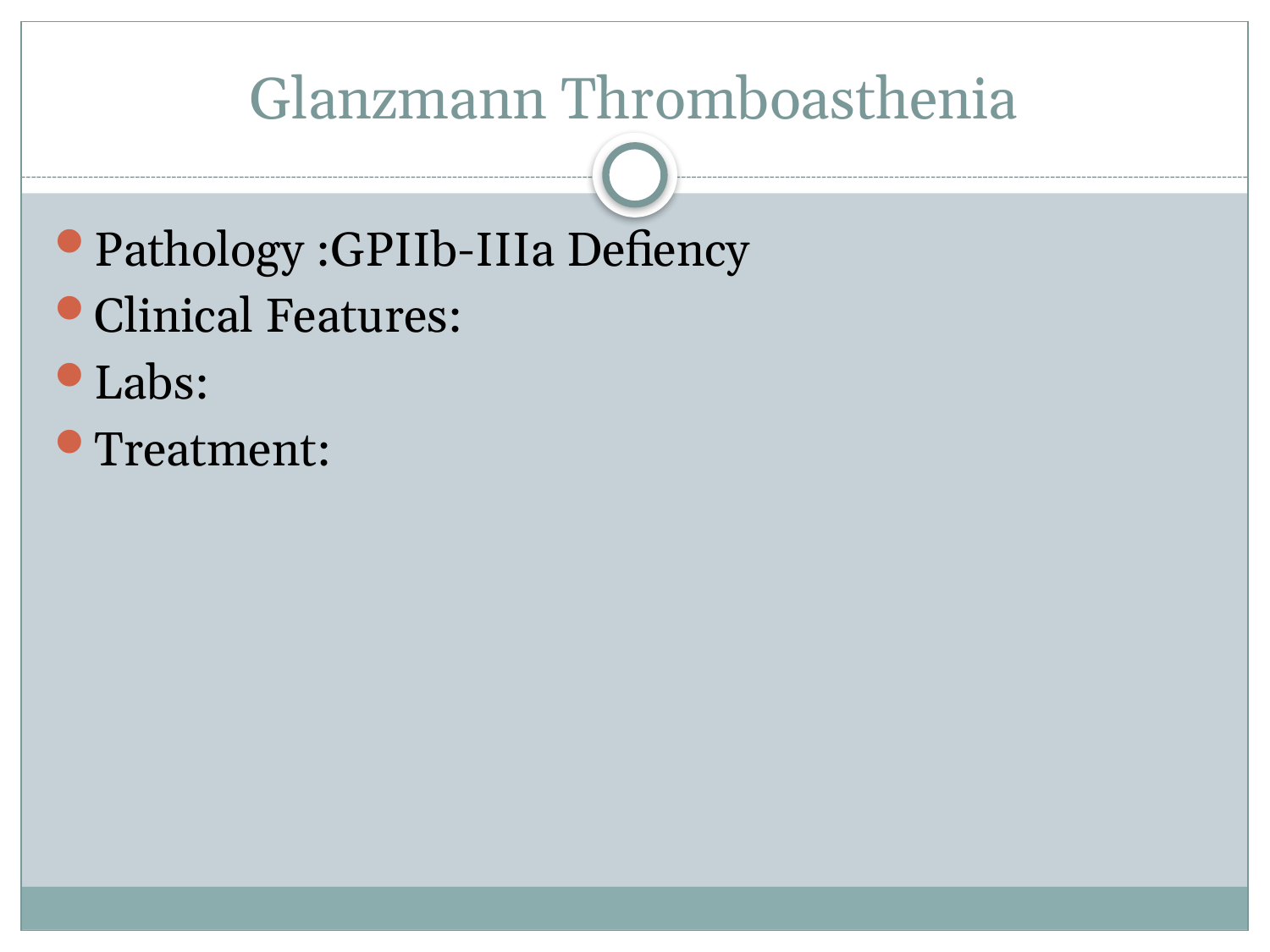

# Glanzmann Thromboasthenia
Pathology :GPIIb-IIIa Defiency
Clinical Features:
Labs:
Treatment: